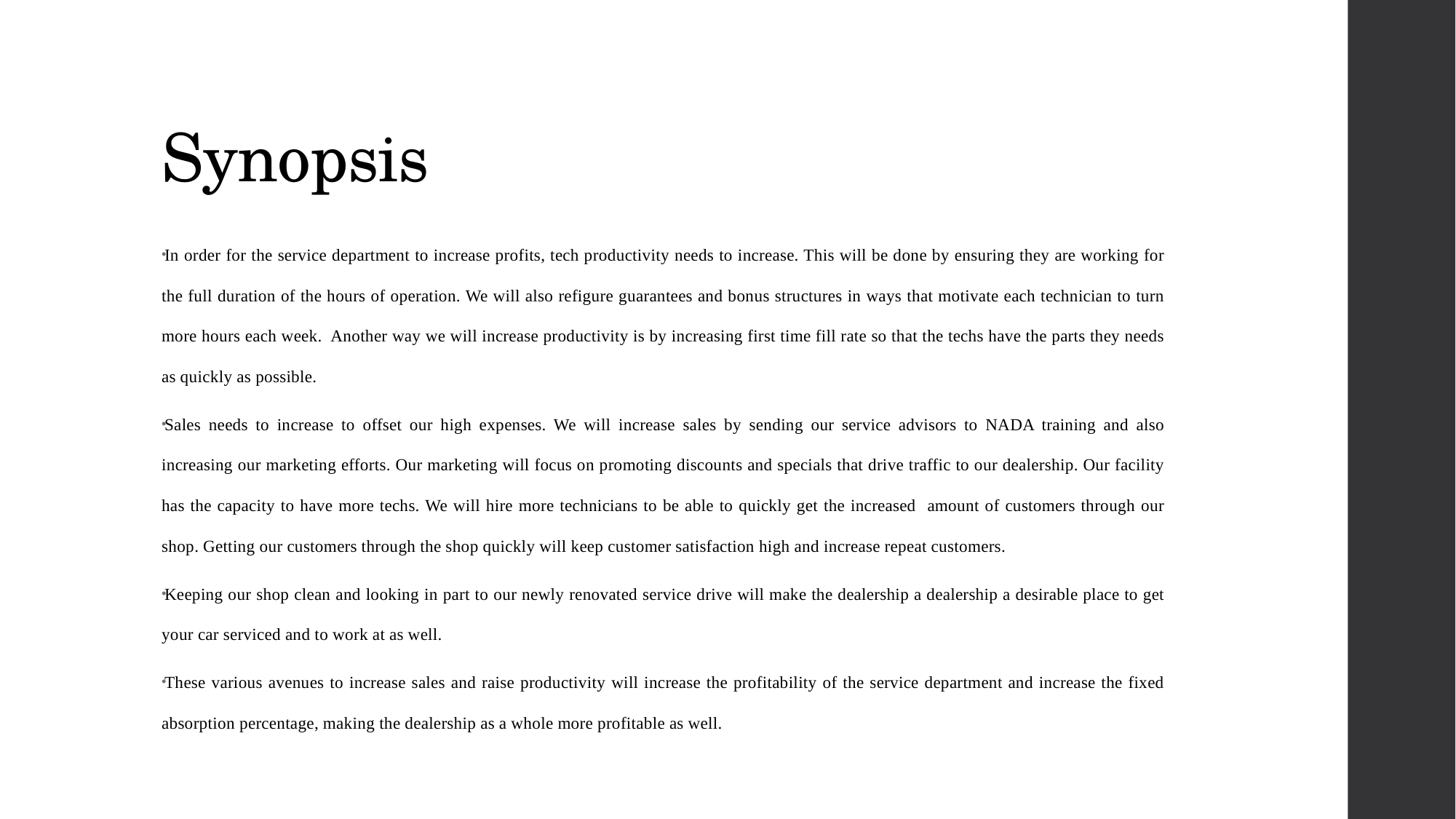

# Synopsis
In order for the service department to increase profits, tech productivity needs to increase. This will be done by ensuring they are working for the full duration of the hours of operation. We will also refigure guarantees and bonus structures in ways that motivate each technician to turn more hours each week.  Another way we will increase productivity is by increasing first time fill rate so that the techs have the parts they needs as quickly as possible.
Sales needs to increase to offset our high expenses. We will increase sales by sending our service advisors to NADA training and also increasing our marketing efforts. Our marketing will focus on promoting discounts and specials that drive traffic to our dealership. Our facility has the capacity to have more techs. We will hire more technicians to be able to quickly get the increased  amount of customers through our shop. Getting our customers through the shop quickly will keep customer satisfaction high and increase repeat customers.
Keeping our shop clean and looking in part to our newly renovated service drive will make the dealership a dealership a desirable place to get your car serviced and to work at as well.
These various avenues to increase sales and raise productivity will increase the profitability of the service department and increase the fixed absorption percentage, making the dealership as a whole more profitable as well.